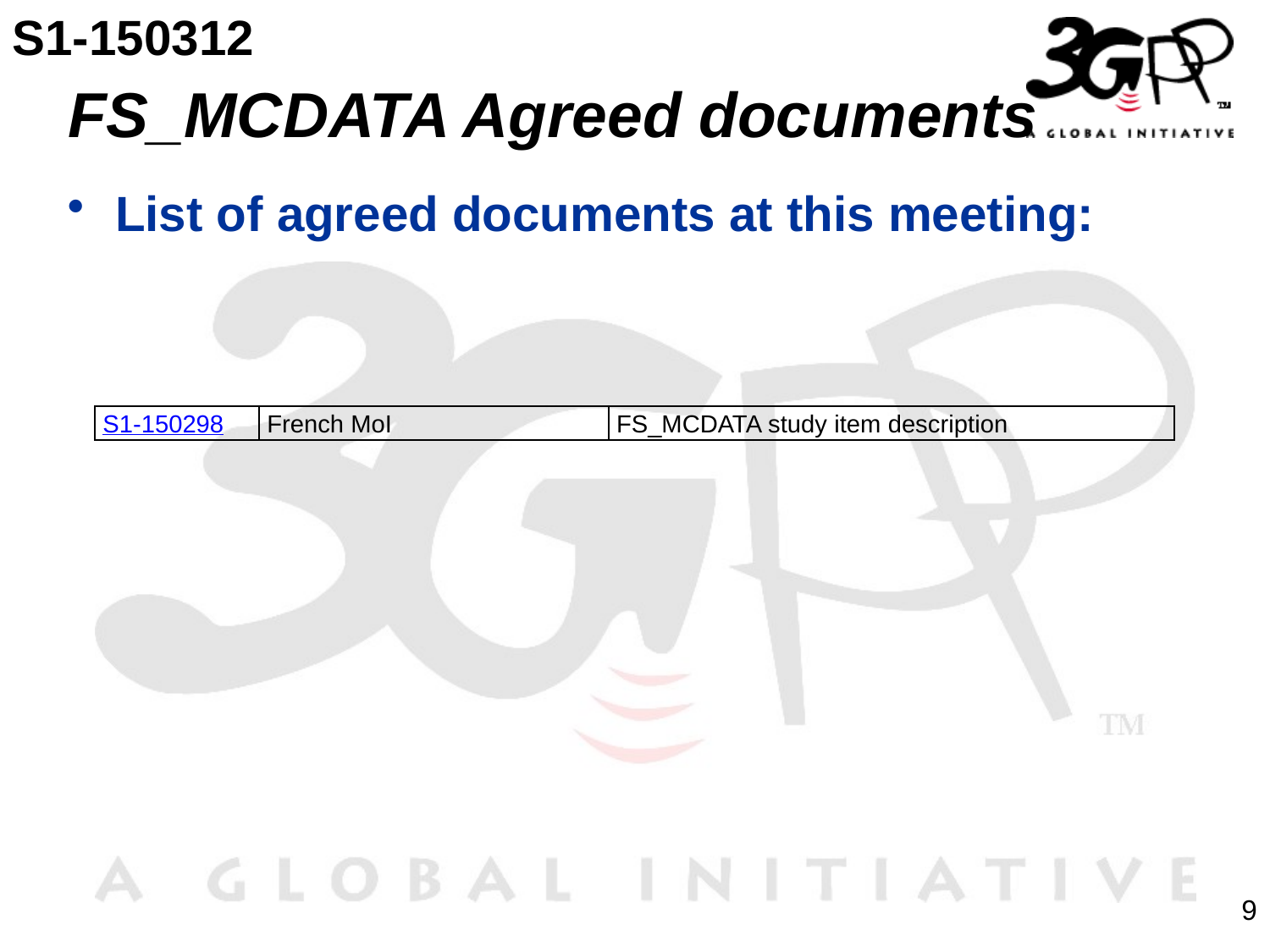

S1-150312
# FS_MCDATA Agreed documents
List of agreed documents at this meeting:

| S1-150298 | French MoI | FS\_MCDATA study item description |
| --- | --- | --- |
9